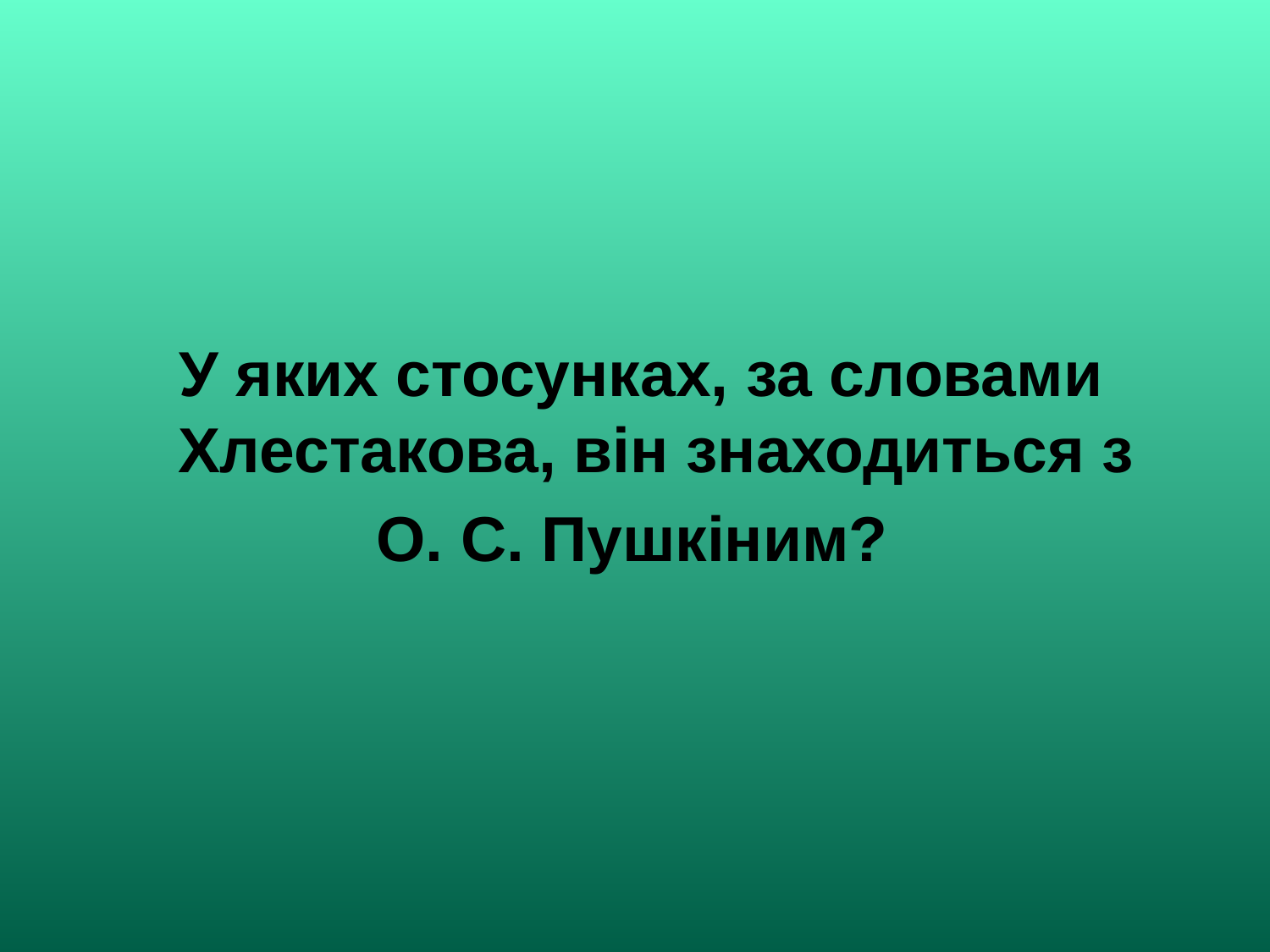

У яких стосунках, за словами Хлестакова, він знаходиться з
О. С. Пушкіним?